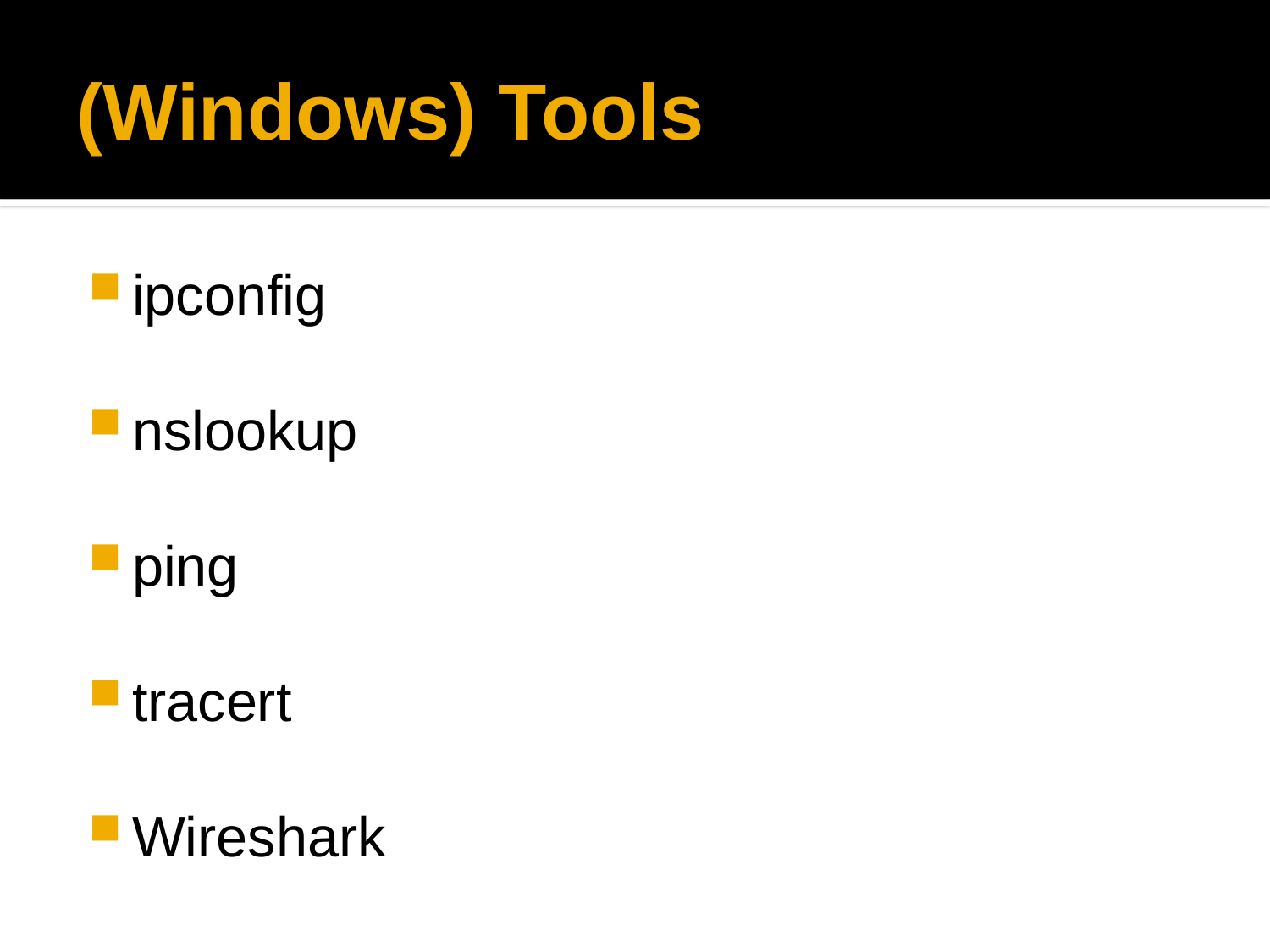

# (Windows) Tools
ipconfig

nslookup

ping

tracert

Wireshark